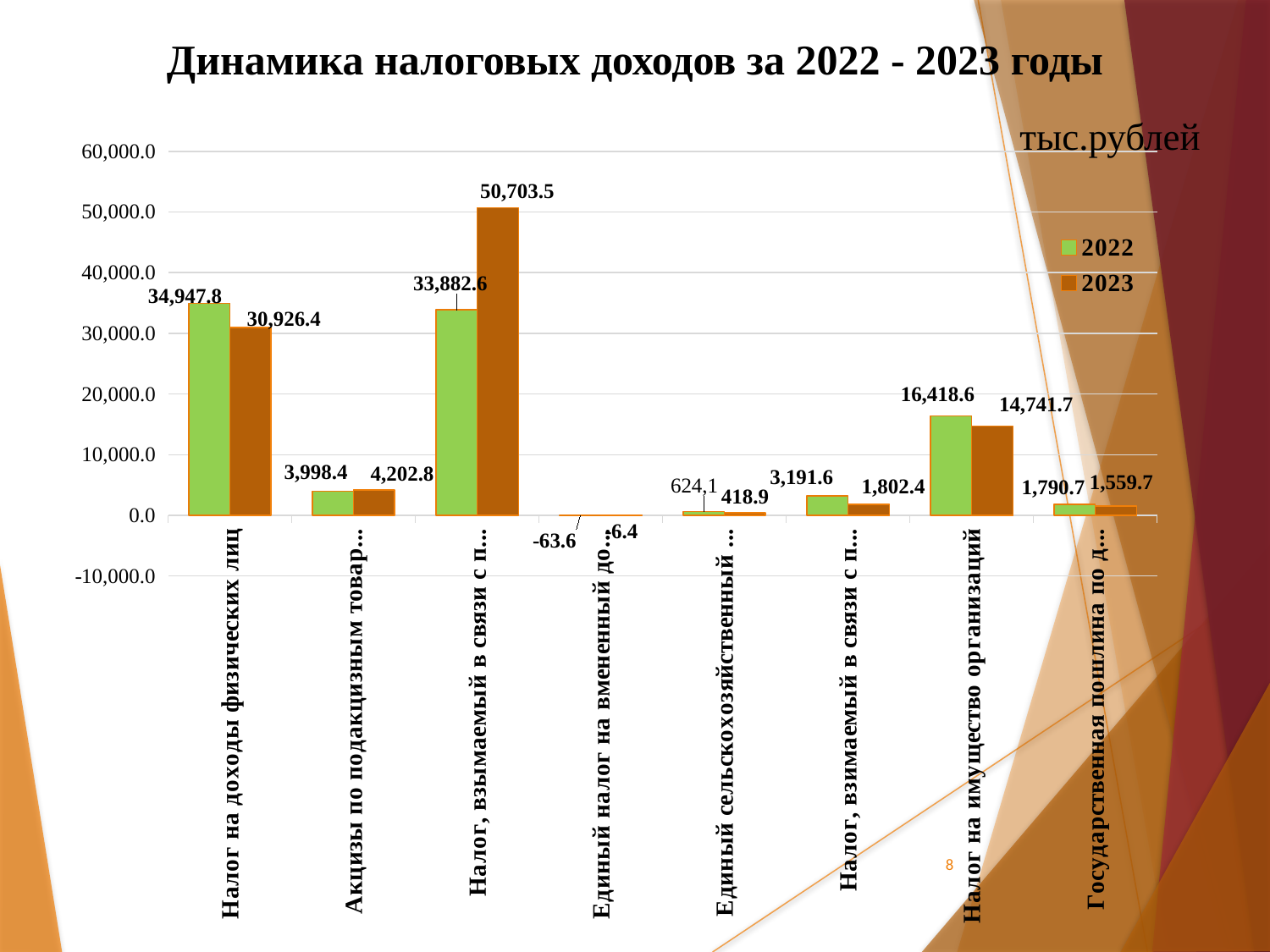

# Динамика налоговых доходов за 2022 - 2023 годы
тыс.рублей

### Chart

| Category | 2022 | 2023 |
|---|---|---|
| Налог на доходы физических лиц | 34947.8 | 30926.4 |
| Акцизы по подакцизным товарам (продуктам), производимым на территории РФ | 3998.4 | 4202.8 |
| Налог, взымаемый в связи с применением упрощенной системы налогообложения | 33882.6 | 50703.5 |
| Единый налог на вмененный доход для отдельных видов деятельности | -63.6 | -6.36 |
| Единый сельскохозяйственный налог | 624.1 | 418.94 |
| Налог, взимаемый в связи с применением патентной системы налогообложения | 3191.6 | 1802.41 |
| Налог на имущество организаций | 16418.6 | 14741.74 |
| Государственная пошлина по делам, рассматриваемым в судах общей юрисдикции | 1790.7 | 1559.65 |
8